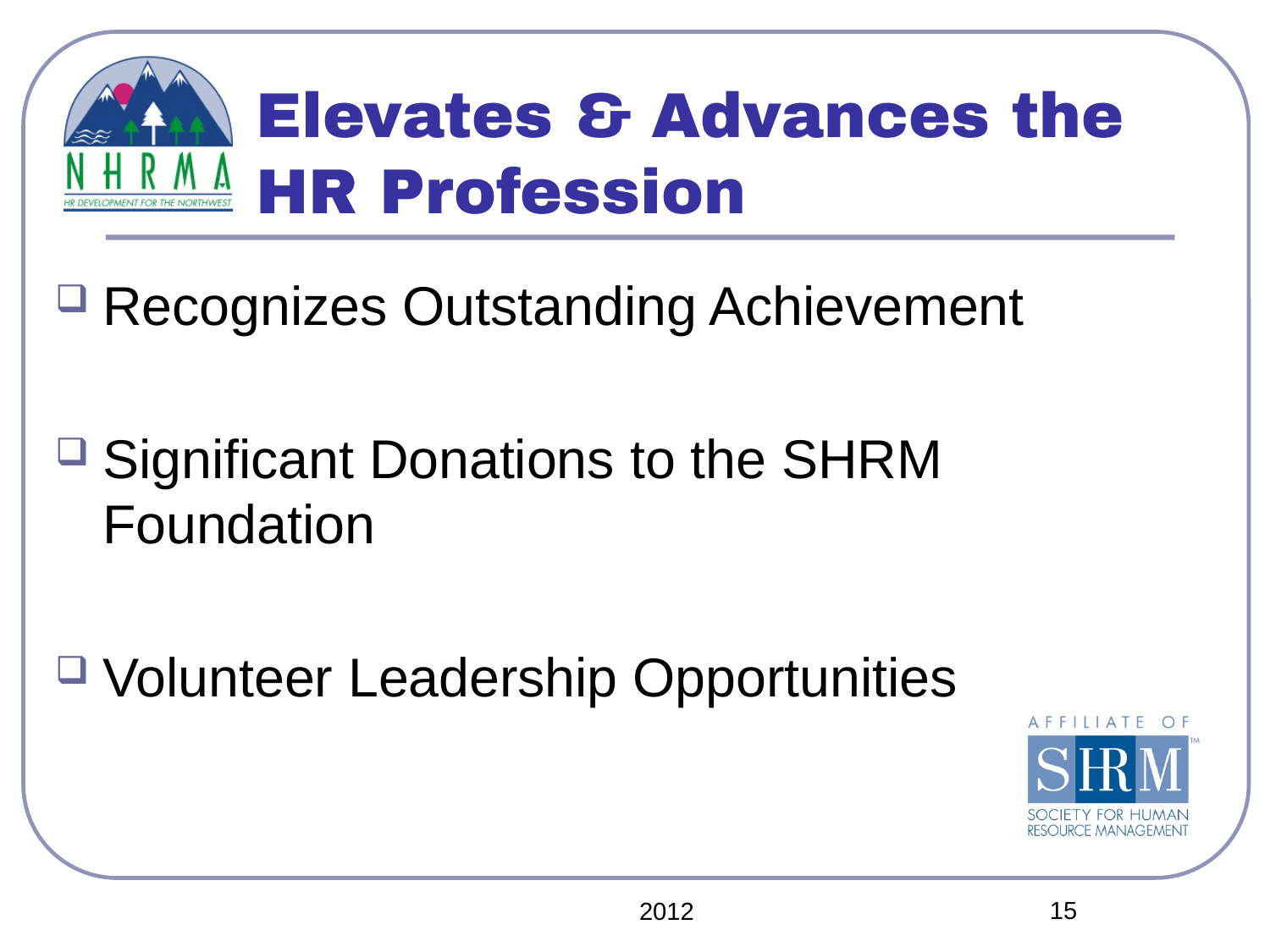

# Elevates & Advances the HR Profession
Recognizes Outstanding Achievement

Significant Donations to the SHRM Foundation

Volunteer Leadership Opportunities
15
2012